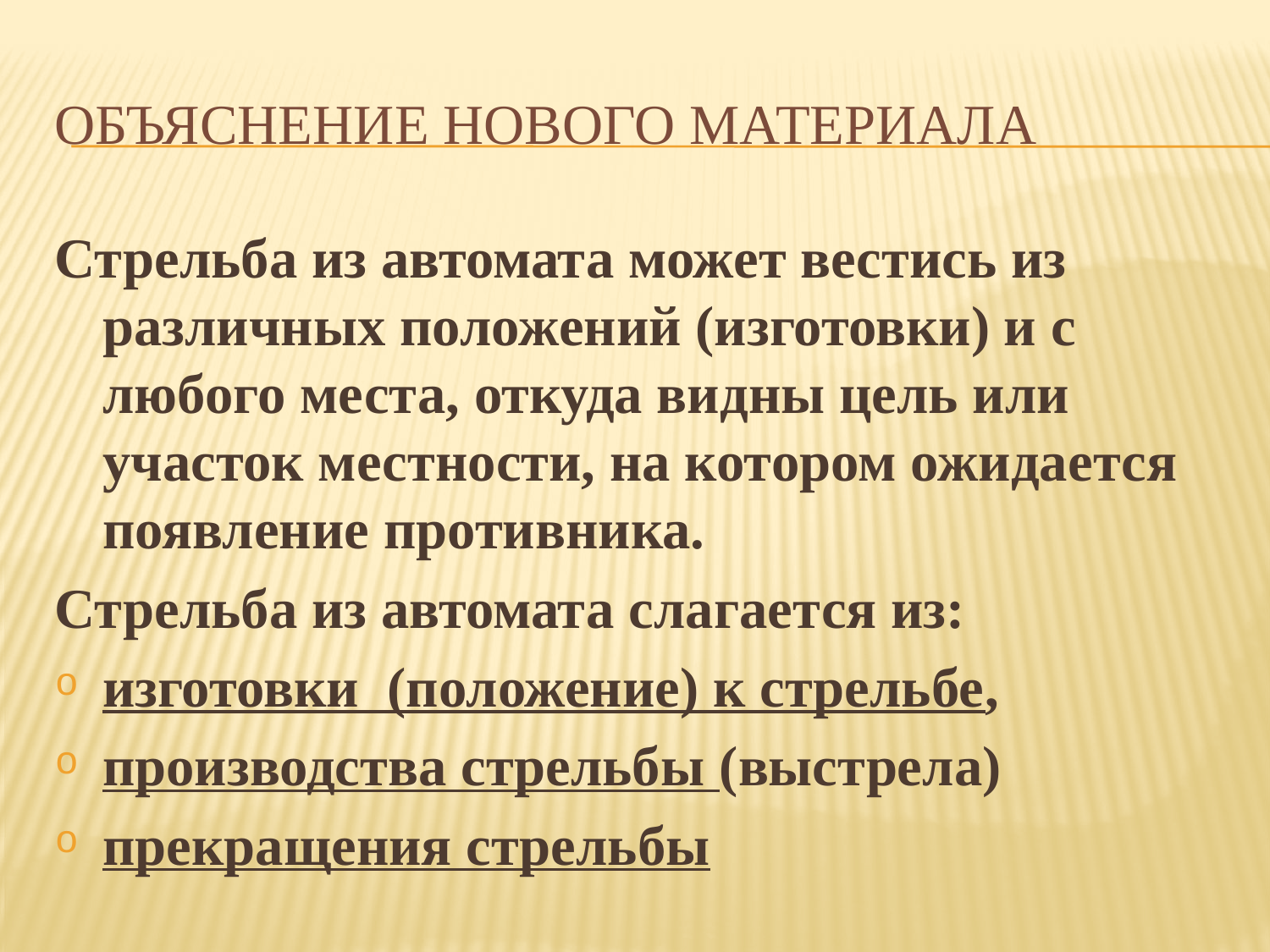

# Объяснение нового материала
Стрельба из автомата может вестись из различных положений (изготовки) и с любого места, откуда видны цель или участок местности, на котором ожидается появление противника.
Стрельба из автомата слагается из:
изготовки  (положение) к стрельбе,
производства стрельбы (выстрела)
прекращения стрельбы